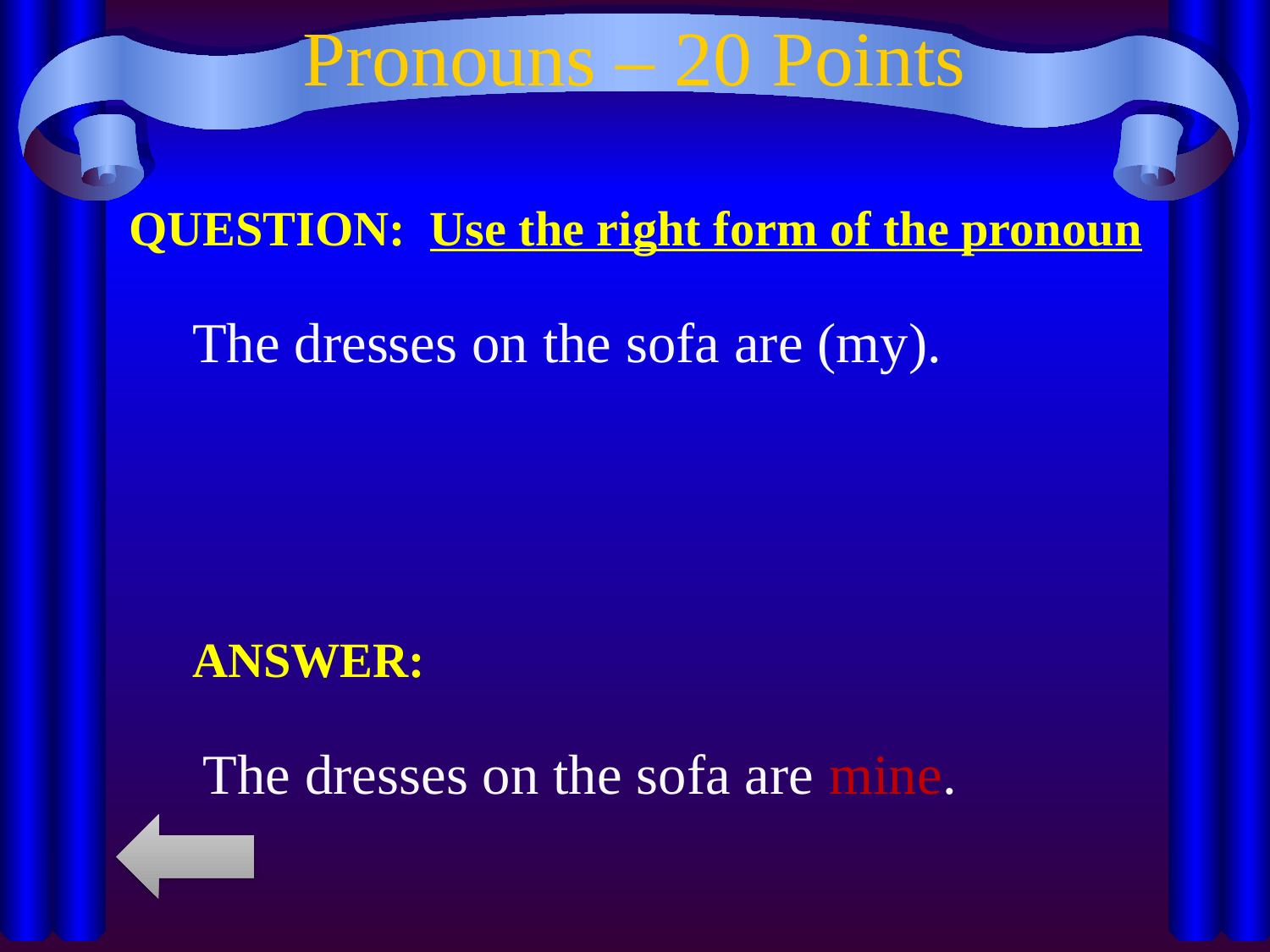

# Pronouns – 20 Points
QUESTION:  Use the right form of the pronoun

The dresses on the sofa are (my).

ANSWER:

 The dresses on the sofa are mine.